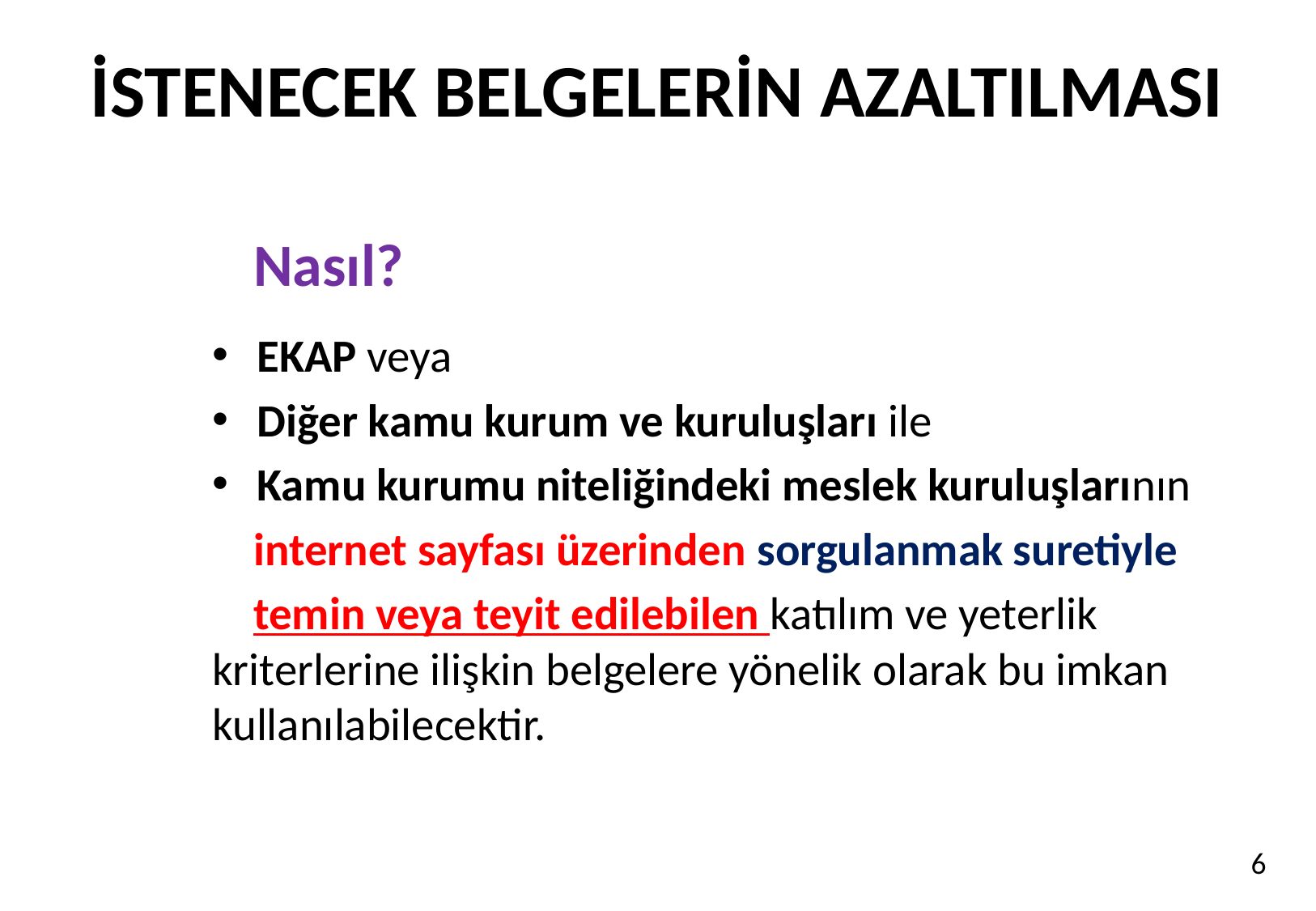

# İSTENECEK BELGELERİN AZALTILMASI
    Nasıl?

EKAP veya
Diğer kamu kurum ve kuruluşları ile
Kamu kurumu niteliğindeki meslek kuruluşlarının
    internet sayfası üzerinden sorgulanmak suretiyle
    temin veya teyit edilebilen katılım ve yeterlik kriterlerine ilişkin belgelere yönelik olarak bu imkan kullanılabilecektir.

6